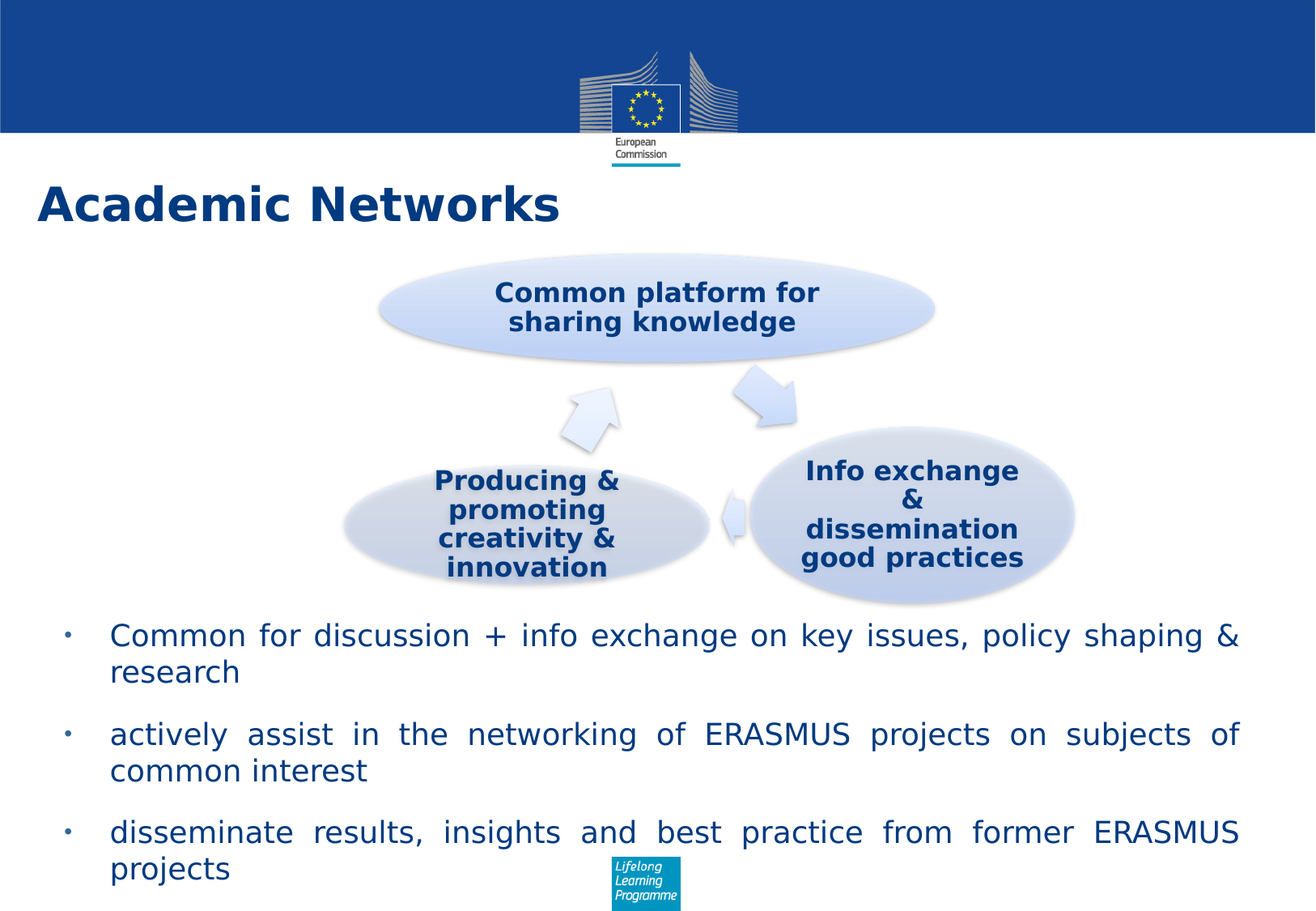

# Academic Networks
Common platform for sharing knowledge

Info exchange & dissemination good practices

Producing & promoting creativity & innovation

Common for discussion + info exchange on key issues, policy shaping & research
actively assist in the networking of ERASMUS projects on subjects of common interest
disseminate results, insights and best practice from former ERASMUS projects